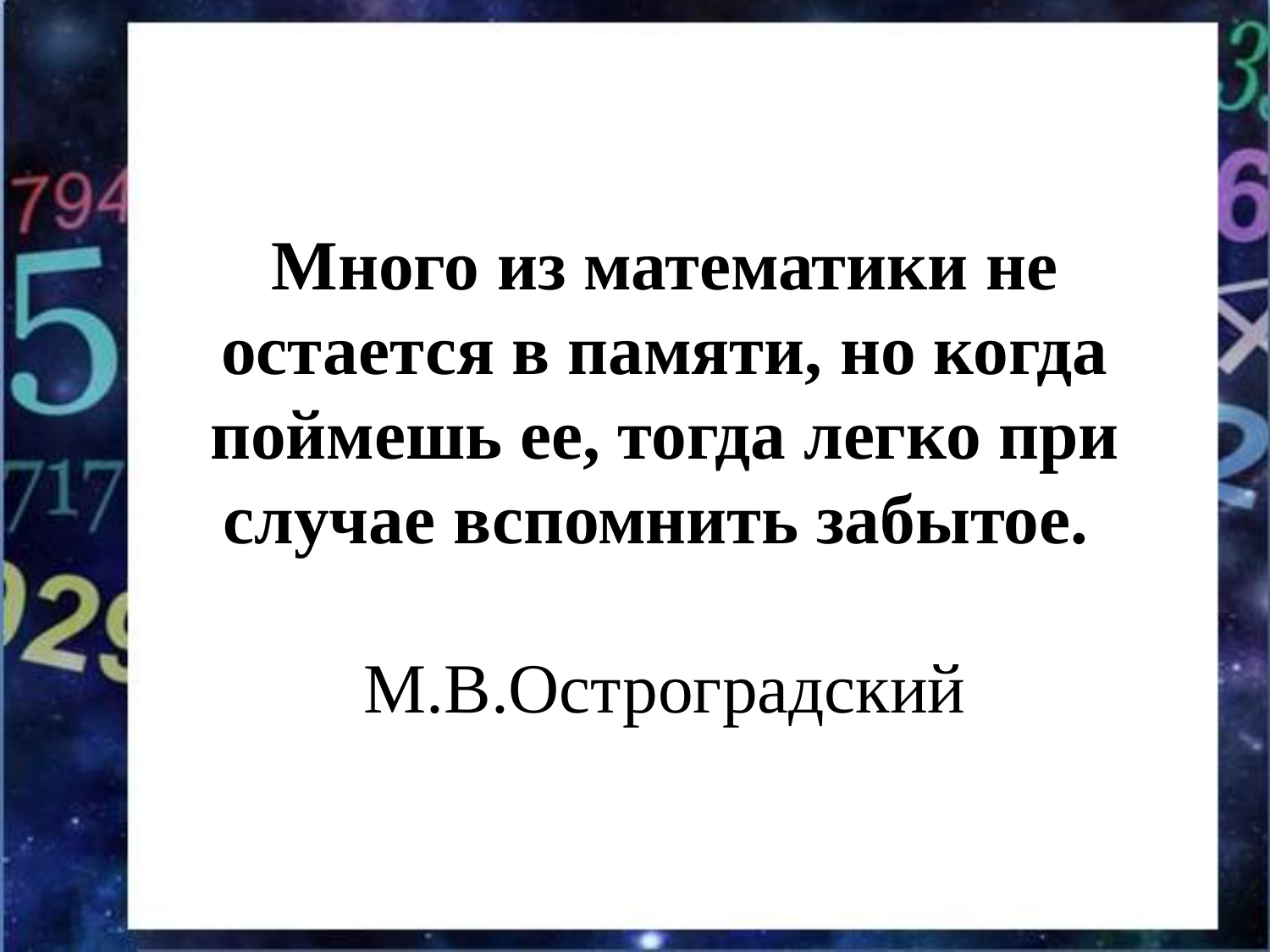

Много из математики не остается в памяти, но когда поймешь ее, тогда легко при случае вспомнить забытое.
                          М.В.Остроградский